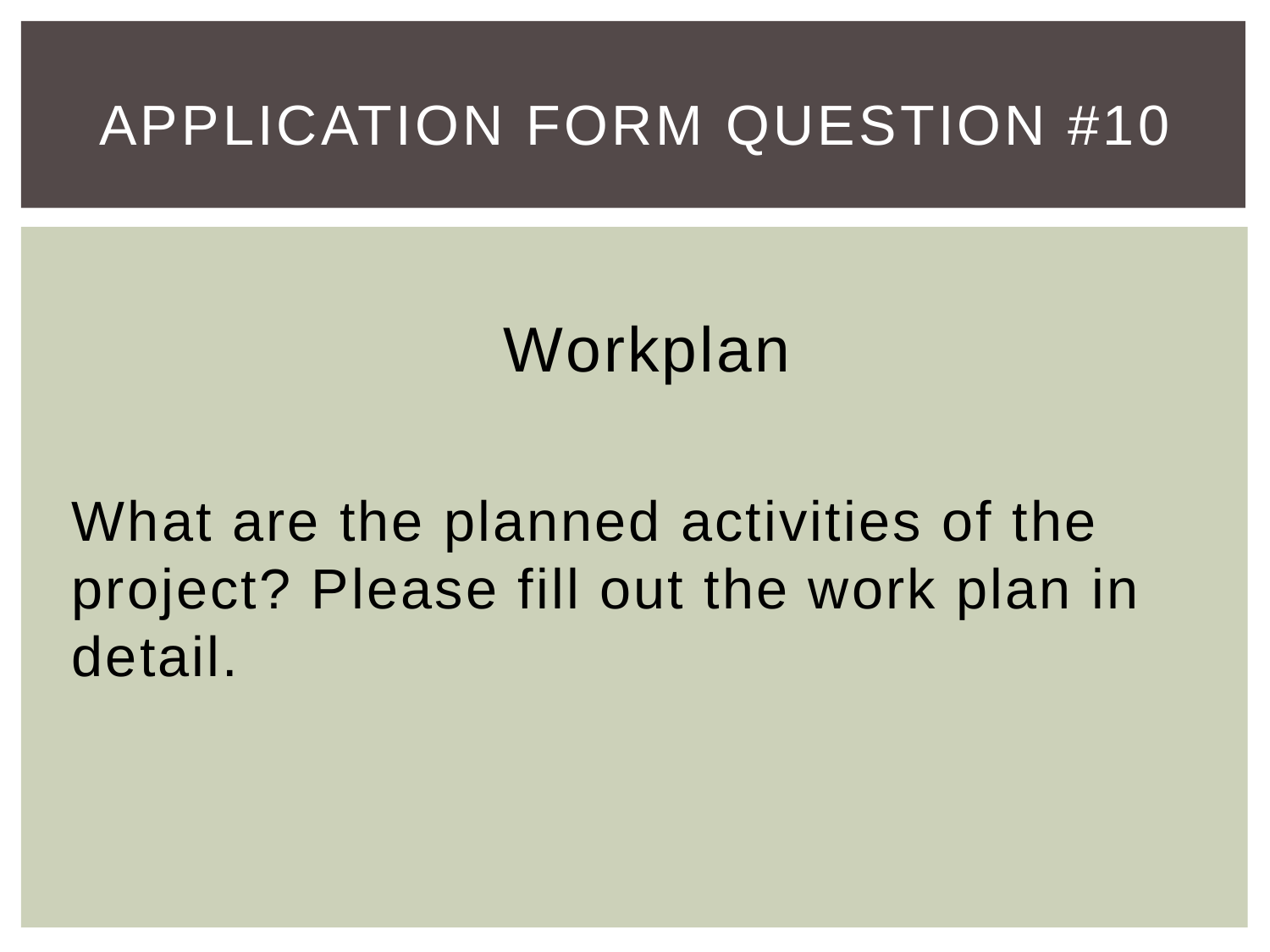

# Application Form Question #10

Workplan

What are the planned activities of the project? Please fill out the work plan in detail.